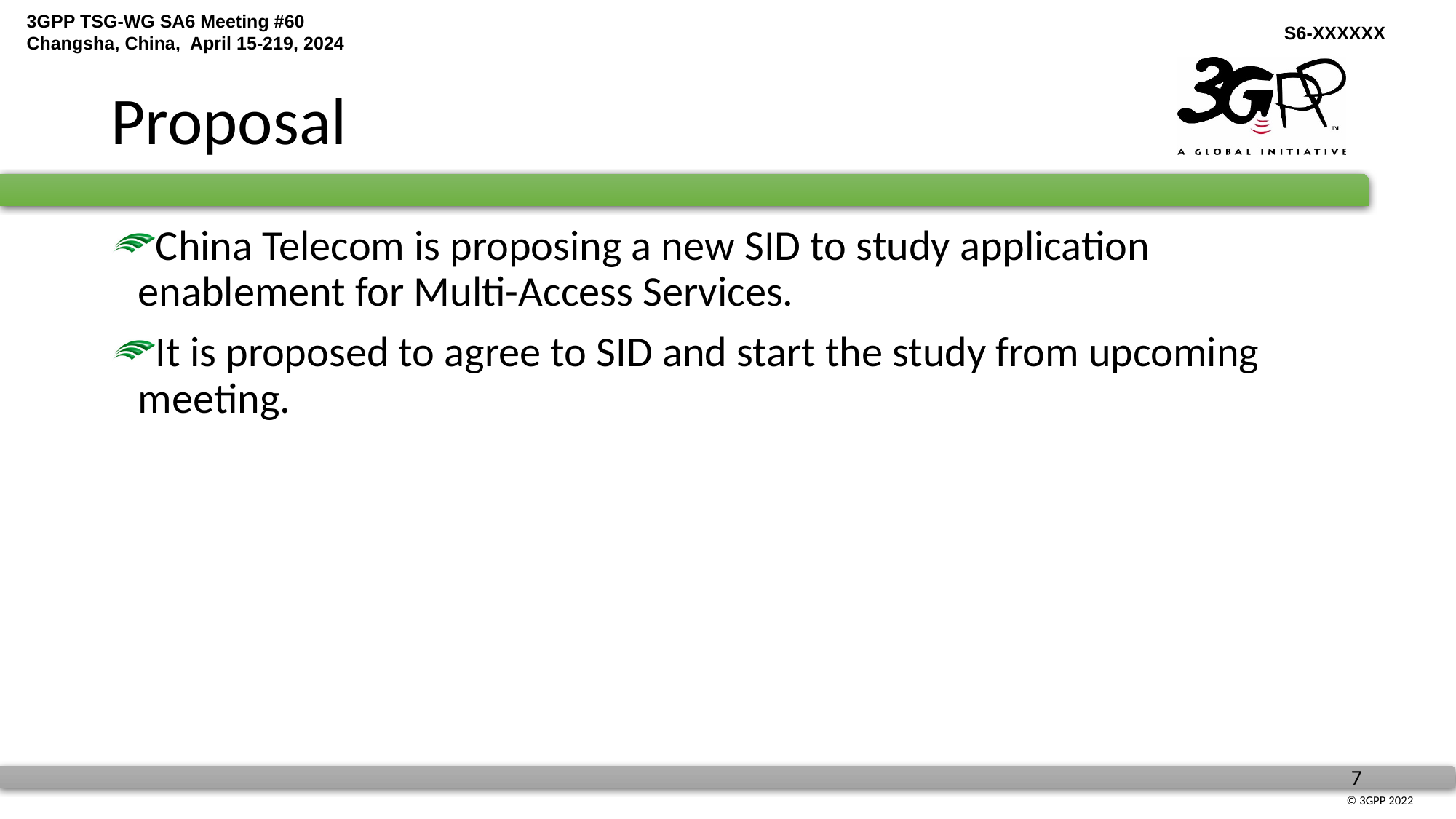

# Proposal
China Telecom is proposing a new SID to study application enablement for Multi-Access Services.
It is proposed to agree to SID and start the study from upcoming meeting.